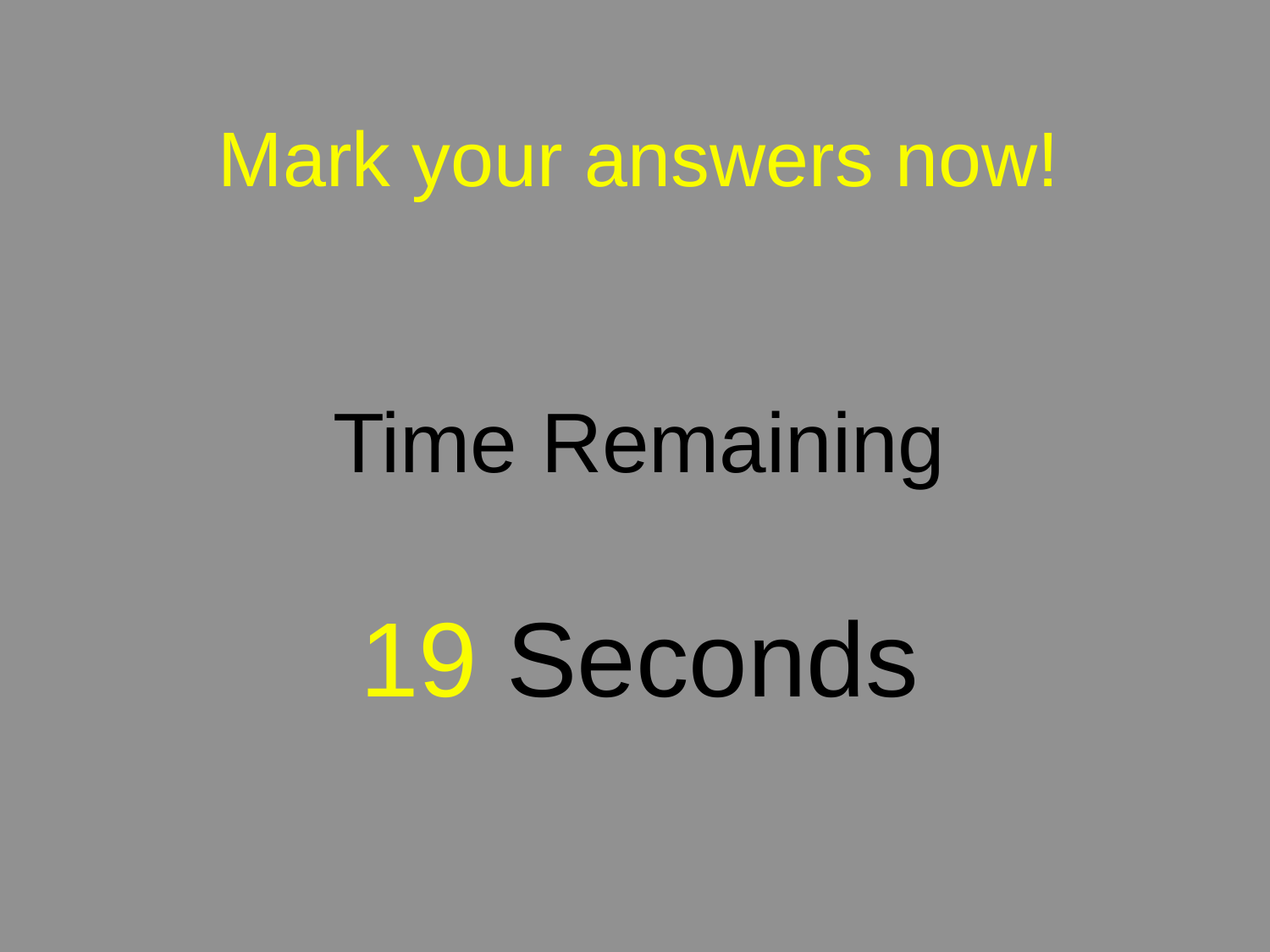

# Mark your answers now! Time Remaining 19 Seconds